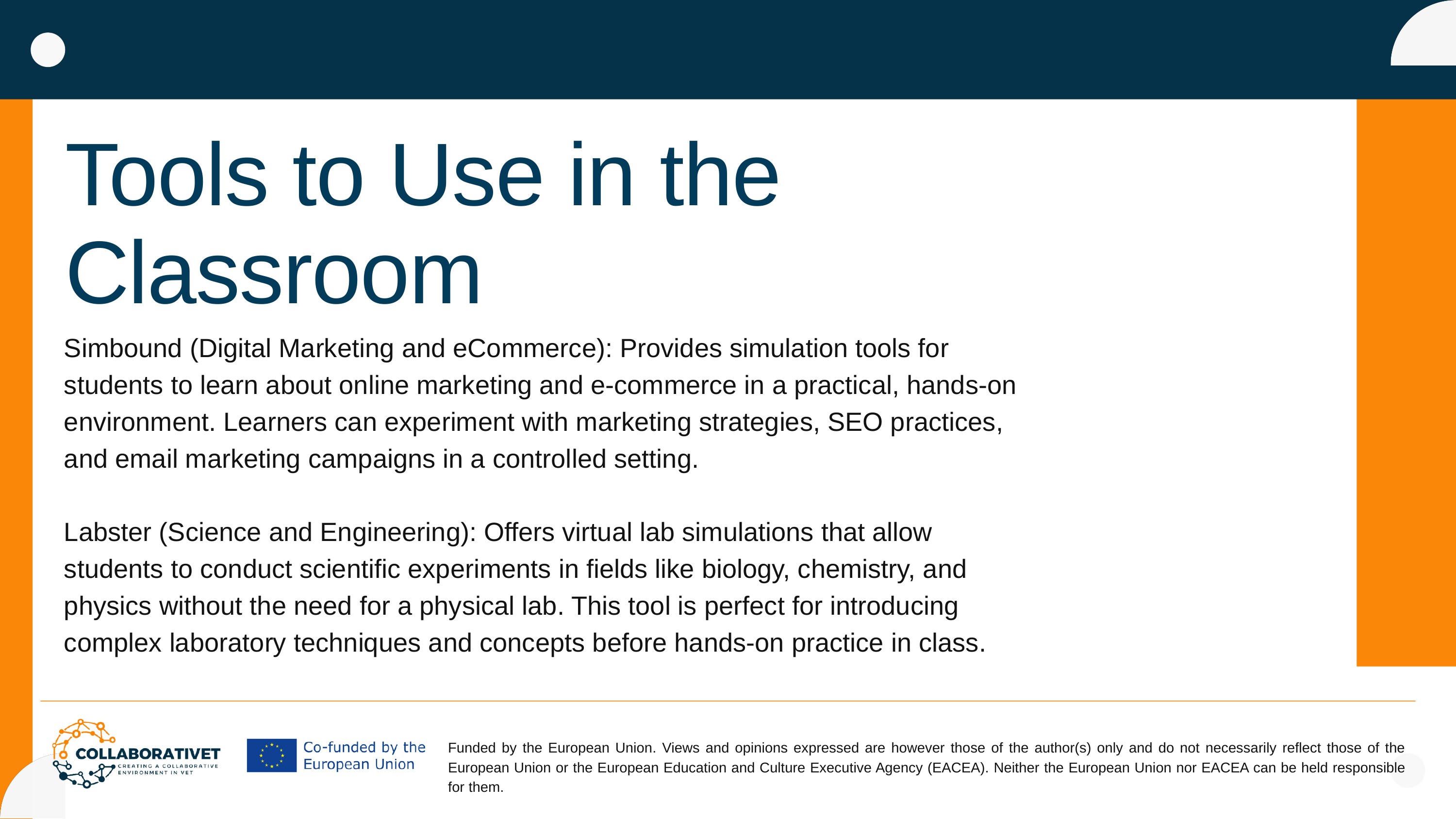

Tools to Use in the Classroom
Simbound (Digital Marketing and eCommerce): Provides simulation tools for students to learn about online marketing and e-commerce in a practical, hands-on environment. Learners can experiment with marketing strategies, SEO practices, and email marketing campaigns in a controlled setting.

Labster (Science and Engineering): Offers virtual lab simulations that allow students to conduct scientific experiments in fields like biology, chemistry, and physics without the need for a physical lab. This tool is perfect for introducing complex laboratory techniques and concepts before hands-on practice in class.

Funded by the European Union. Views and opinions expressed are however those of the author(s) only and do not necessarily reflect those of the European Union or the European Education and Culture Executive Agency (EACEA). Neither the European Union nor EACEA can be held responsible for them.